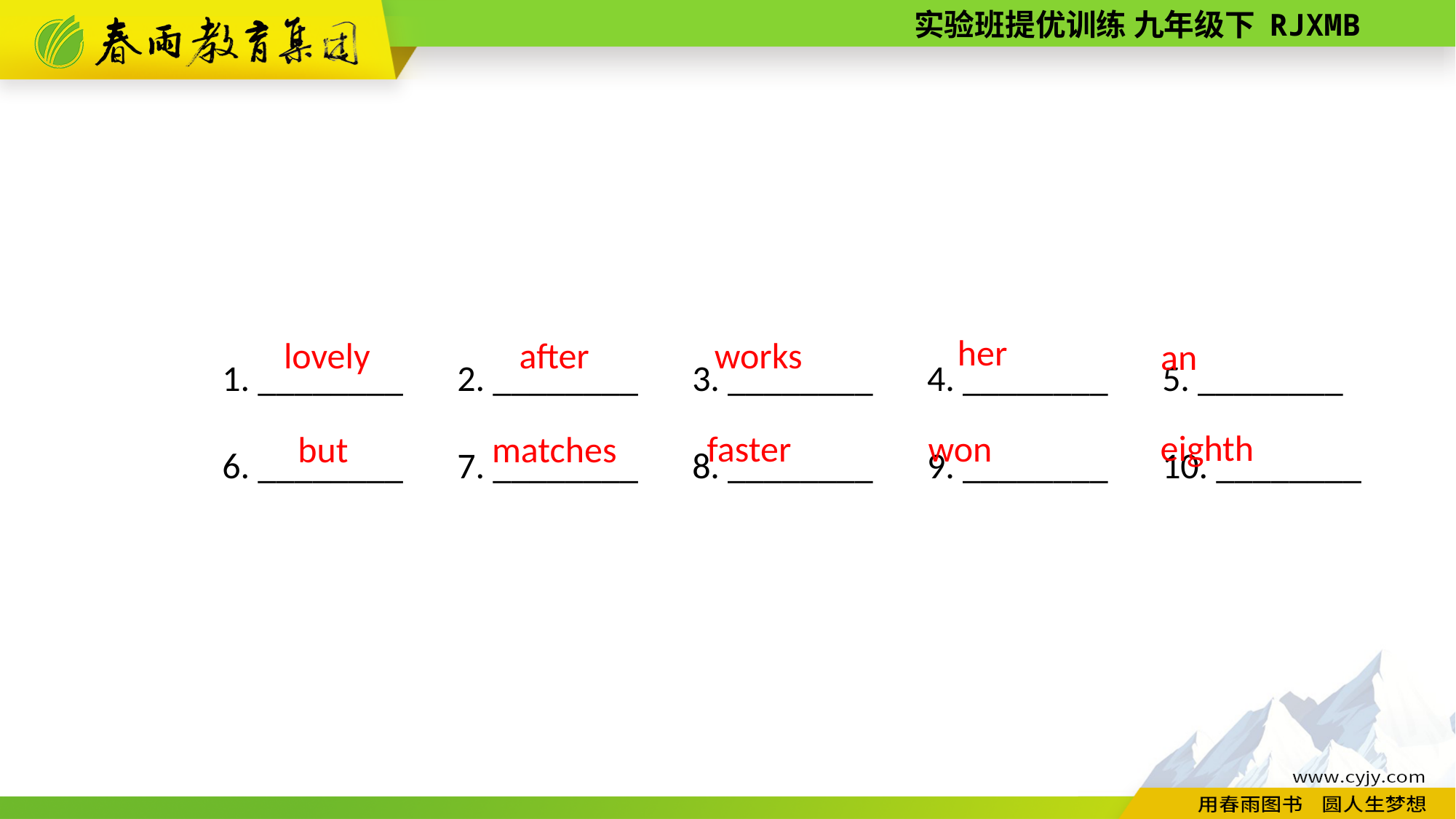

1. ________　2. ________　3. ________　4. ________　5. ________
6. ________　7. ________　8. ________　9. ________　10. ________
her
works
 lovely
after
an
eighth
won
faster
matches
but